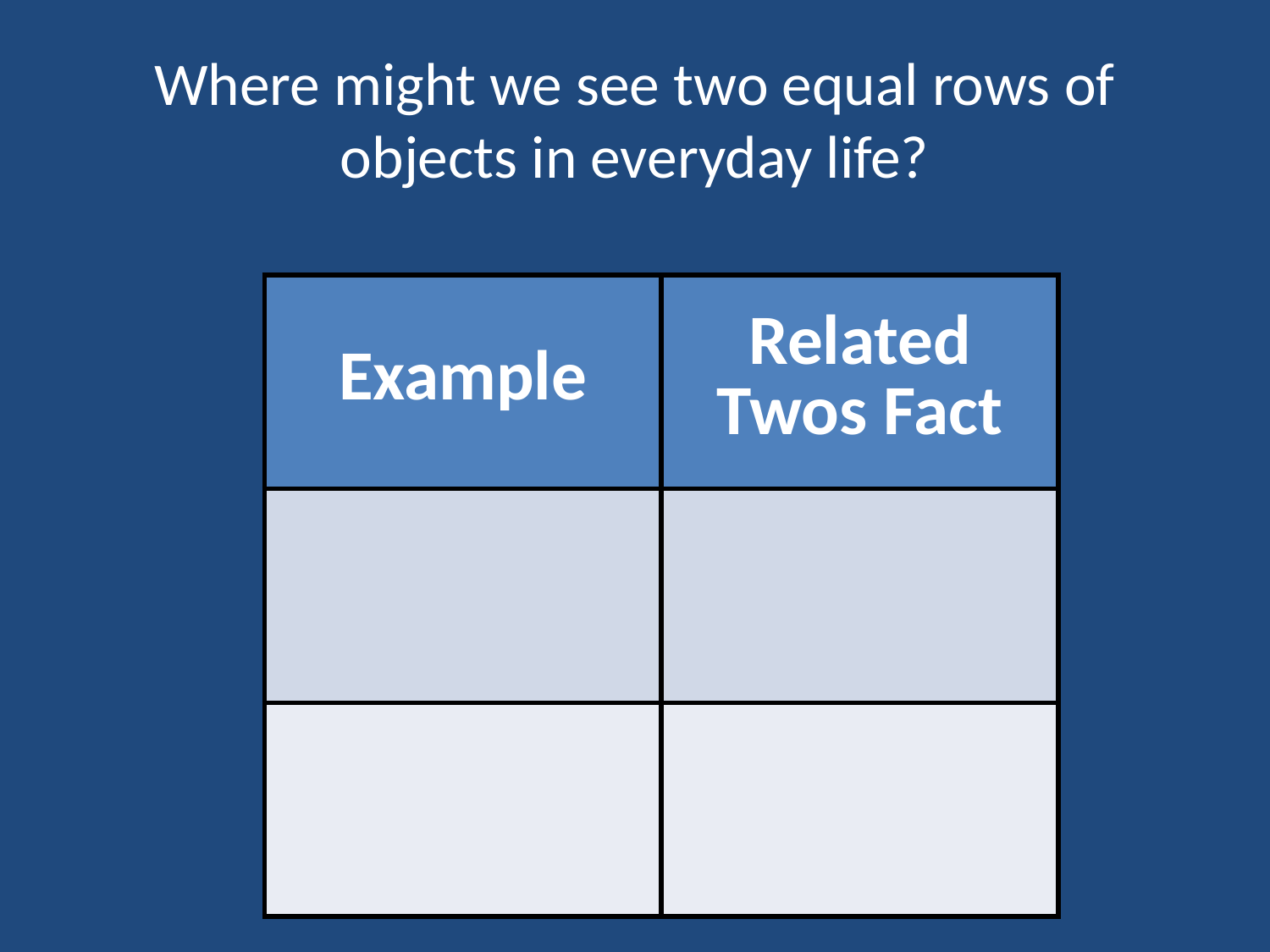

# Where might we see two equal rows of objects in everyday life?
| Example | Related Twos Fact |
| --- | --- |
|  |  |
|  |  |